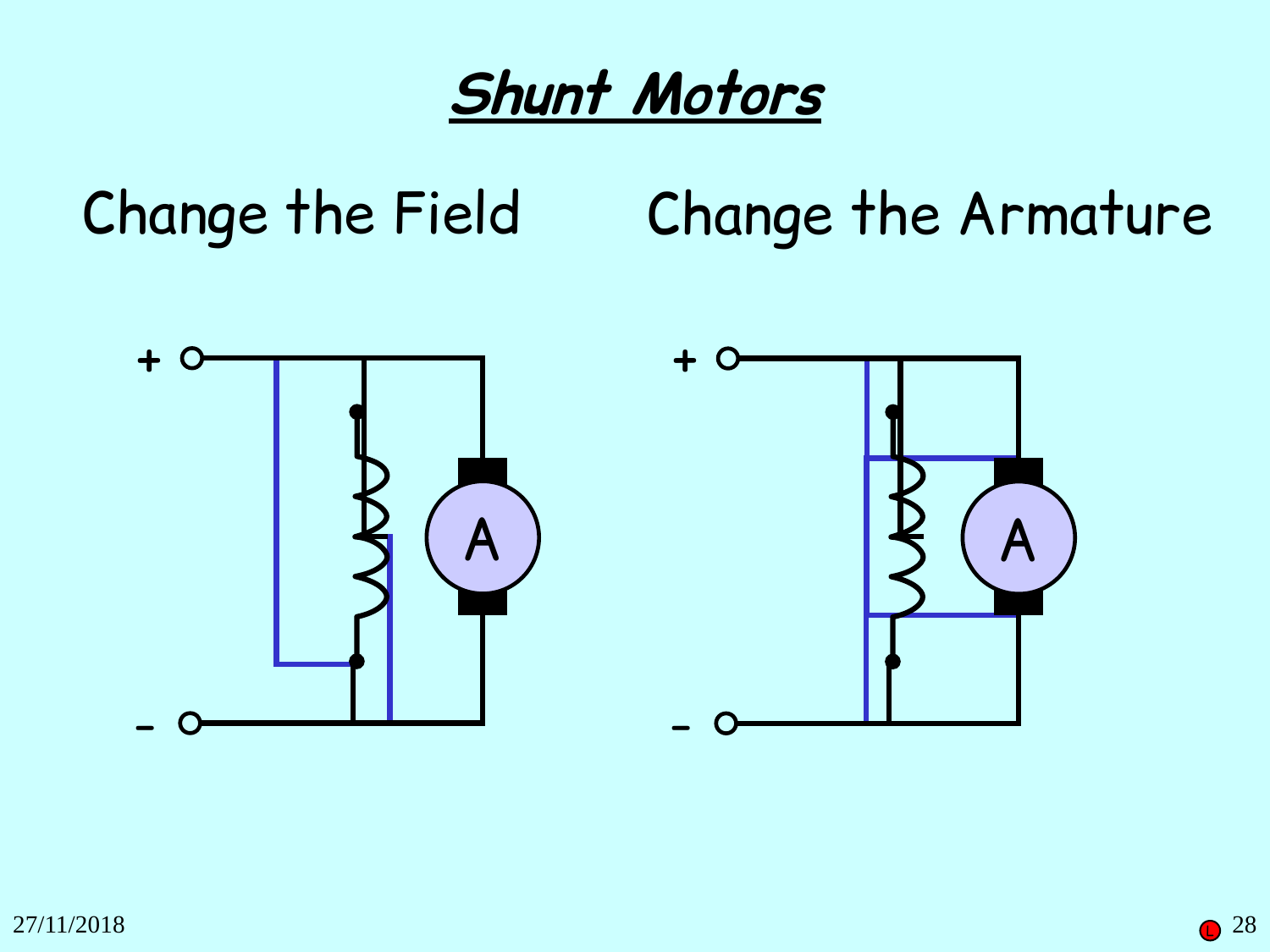

Shunt Motors
Change the Field
Change the Armature
+
+

A

A

-
-

27/11/2018
28
L